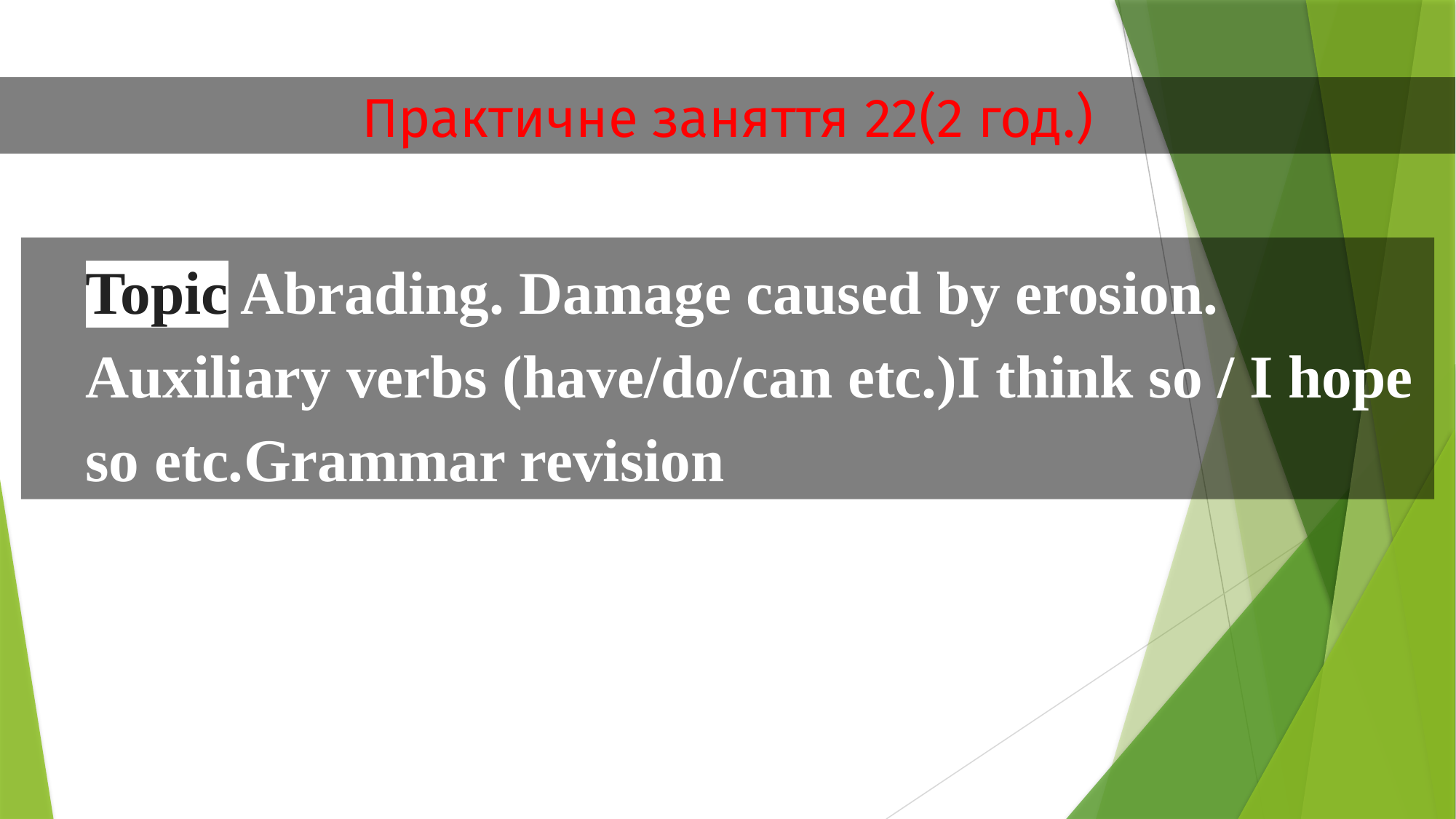

Практичне заняття 22(2 год.)
Topic Abrading. Damage caused by erosion. Auxiliary verbs (have/do/can etc.)I think so / I hope so etc.Grammar revision